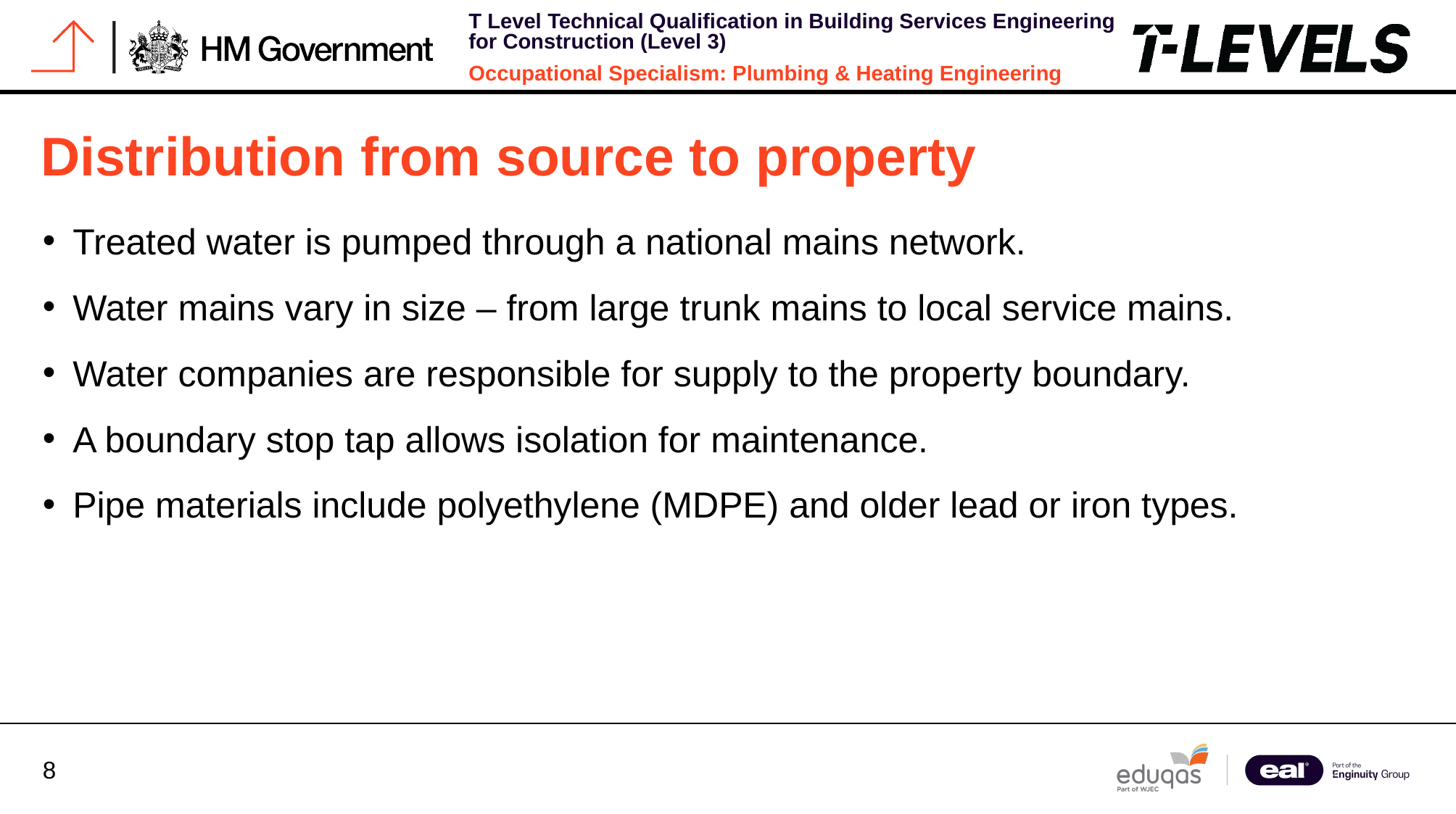

# Distribution from source to property
Treated water is pumped through a national mains network.
Water mains vary in size – from large trunk mains to local service mains.
Water companies are responsible for supply to the property boundary.
A boundary stop tap allows isolation for maintenance.
Pipe materials include polyethylene (MDPE) and older lead or iron types.